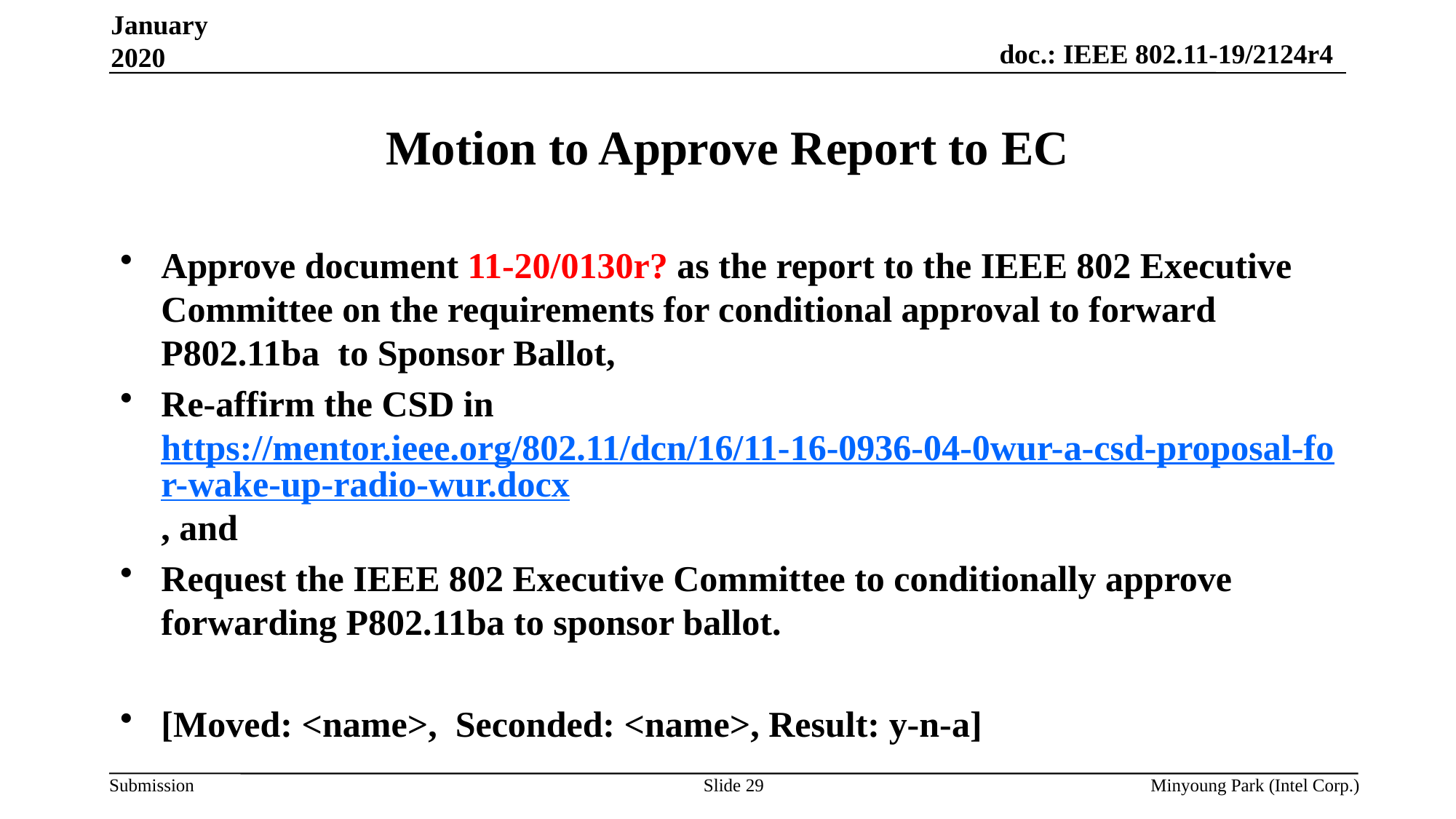

January 2020
# Motion to Approve Report to EC
Approve document 11-20/0130r? as the report to the IEEE 802 Executive Committee on the requirements for conditional approval to forward P802.11ba  to Sponsor Ballot,
Re-affirm the CSD in https://mentor.ieee.org/802.11/dcn/16/11-16-0936-04-0wur-a-csd-proposal-for-wake-up-radio-wur.docx, and
Request the IEEE 802 Executive Committee to conditionally approve forwarding P802.11ba to sponsor ballot.

[Moved: <name>,  Seconded: <name>, Result: y-n-a]

Slide 29
Minyoung Park (Intel Corp.)